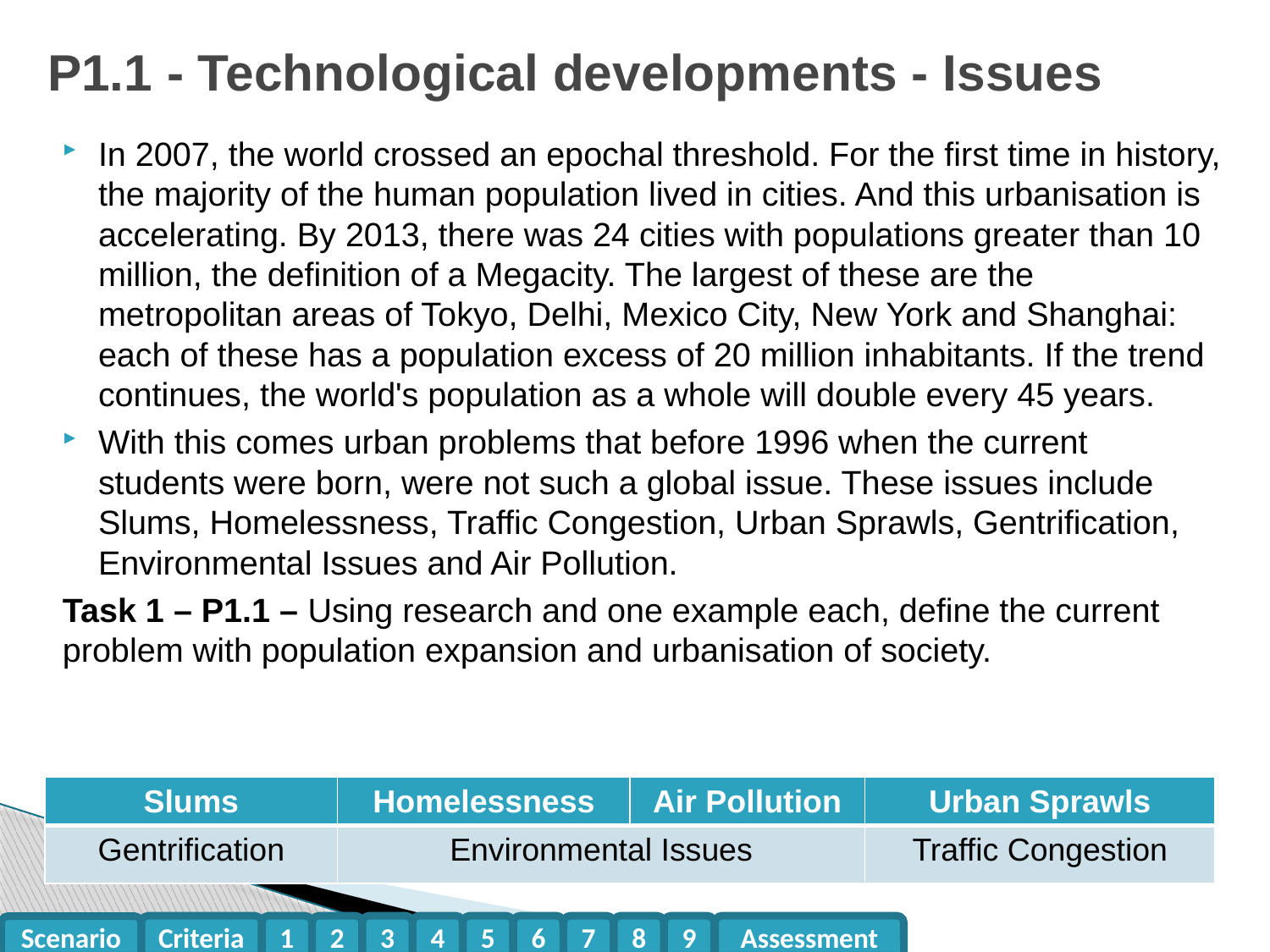

# P1.1 - Technological developments - Issues
In 2007, the world crossed an epochal threshold. For the first time in history, the majority of the human population lived in cities. And this urbanisation is accelerating. By 2013, there was 24 cities with populations greater than 10 million, the definition of a Megacity. The largest of these are the metropolitan areas of Tokyo, Delhi, Mexico City, New York and Shanghai: each of these has a population excess of 20 million inhabitants. If the trend continues, the world's population as a whole will double every 45 years.
With this comes urban problems that before 1996 when the current students were born, were not such a global issue. These issues include Slums, Homelessness, Traffic Congestion, Urban Sprawls, Gentrification, Environmental Issues and Air Pollution.
Task 1 – P1.1 – Using research and one example each, define the current problem with population expansion and urbanisation of society.
| Slums | Homelessness | Air Pollution | Urban Sprawls |
| --- | --- | --- | --- |
| Gentrification | Environmental Issues |  | Traffic Congestion |